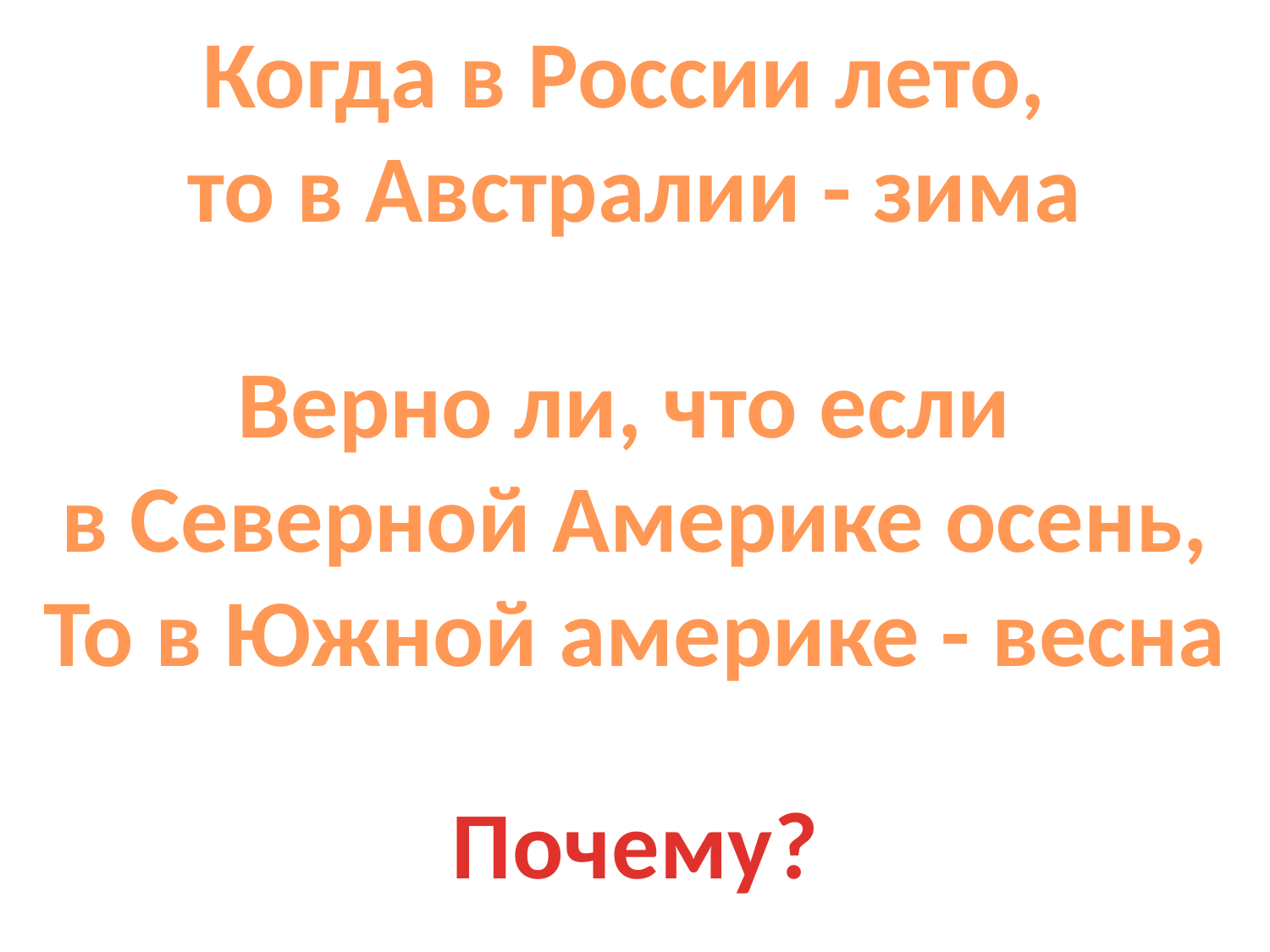

Когда в России лето,
то в Австралии - зима
Верно ли, что если
в Северной Америке осень,
То в Южной америке - весна
Почему?